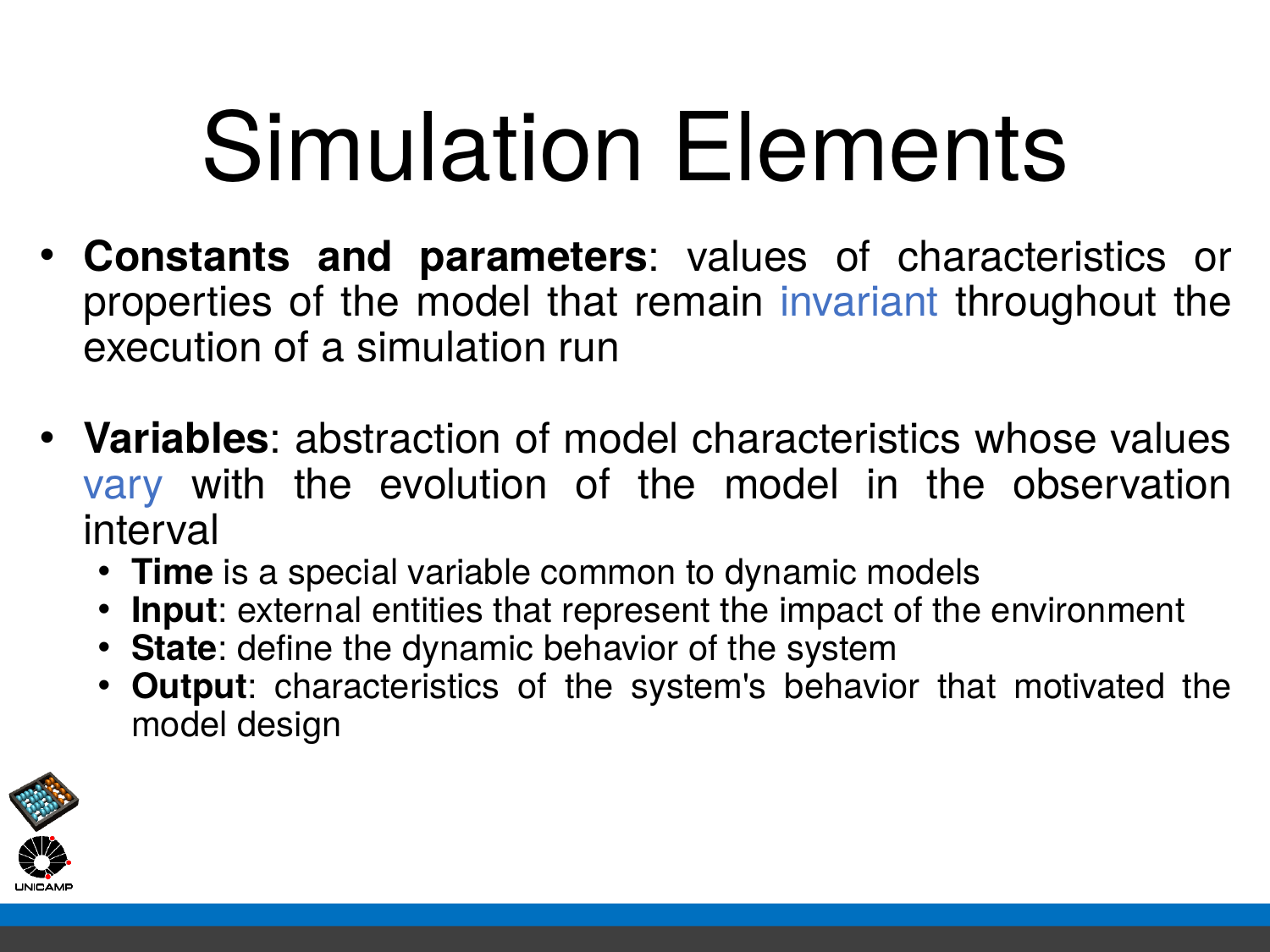

# Simulation Elements
Constants and parameters: values of characteristics or properties of the model that remain invariant throughout the execution of a simulation run

Variables: abstraction of model characteristics whose values vary with the evolution of the model in the observation interval
Time is a special variable common to dynamic models
Input: external entities that represent the impact of the environment
State: define the dynamic behavior of the system
Output: characteristics of the system's behavior that motivated the model design